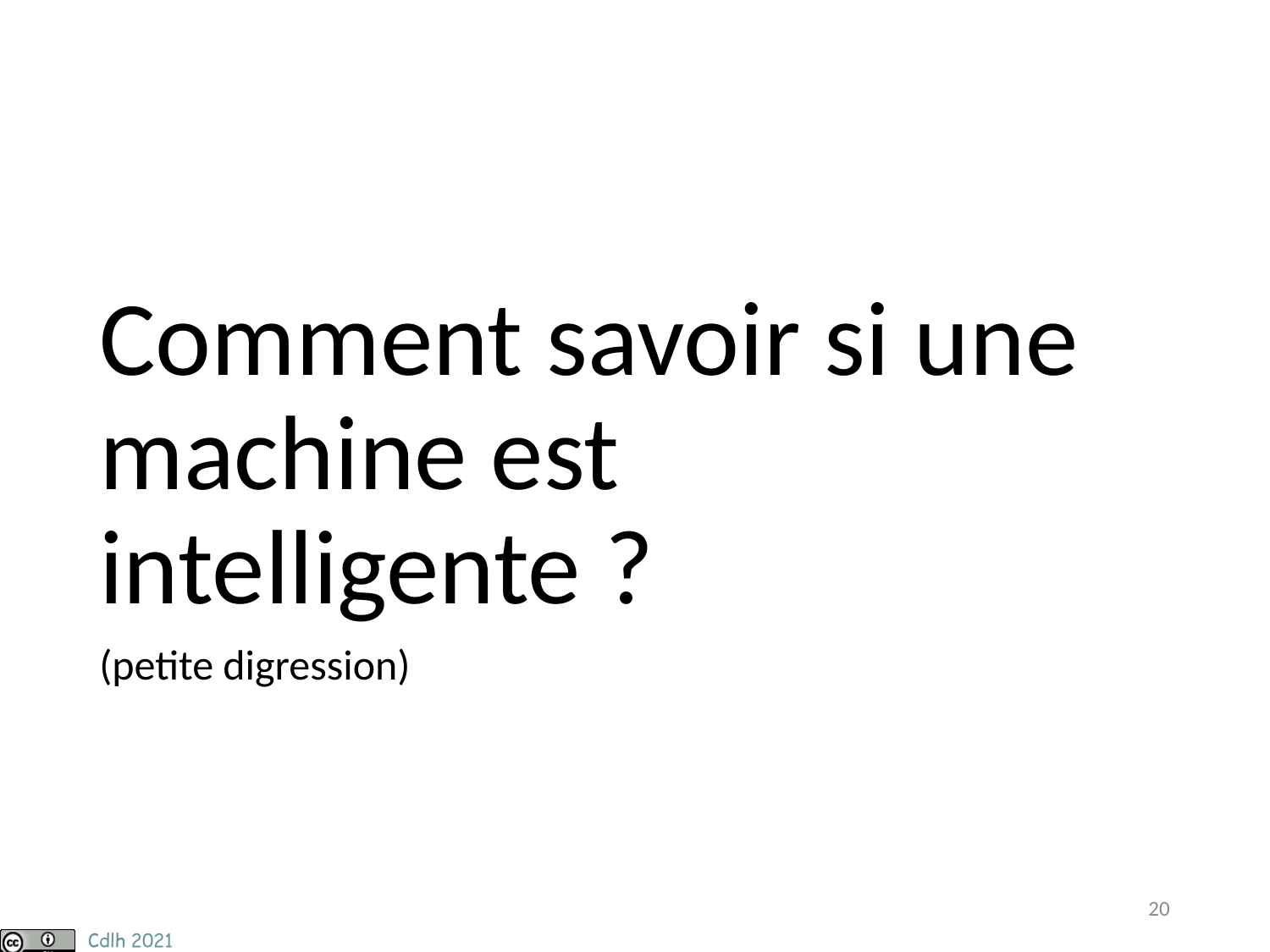

# Comment savoir si une machine est intelligente ?
(petite digression)
20